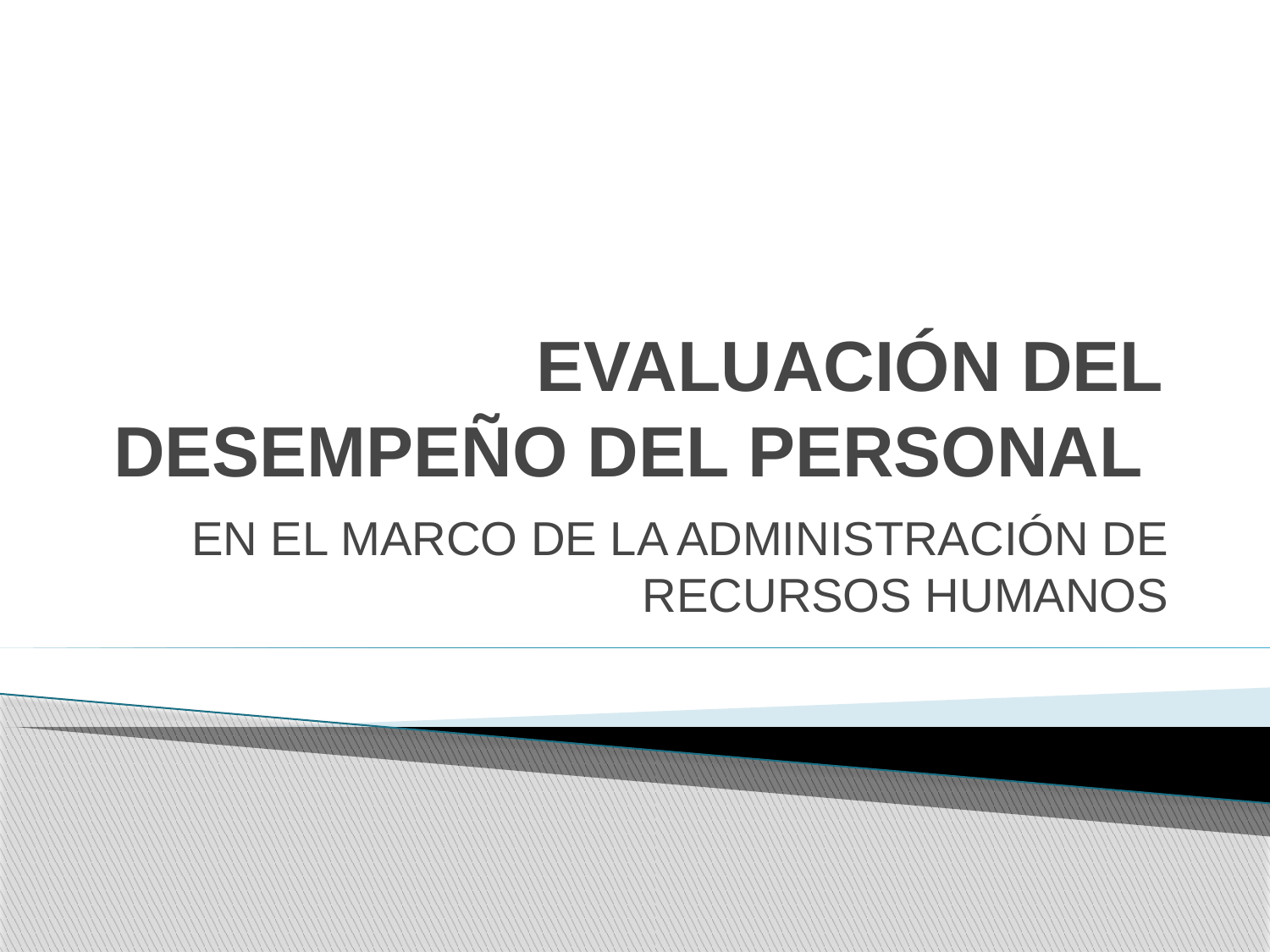

# EVALUACIÓN DEL DESEMPEÑO DEL PERSONAL
EN EL MARCO DE LA ADMINISTRACIÓN DE RECURSOS HUMANOS